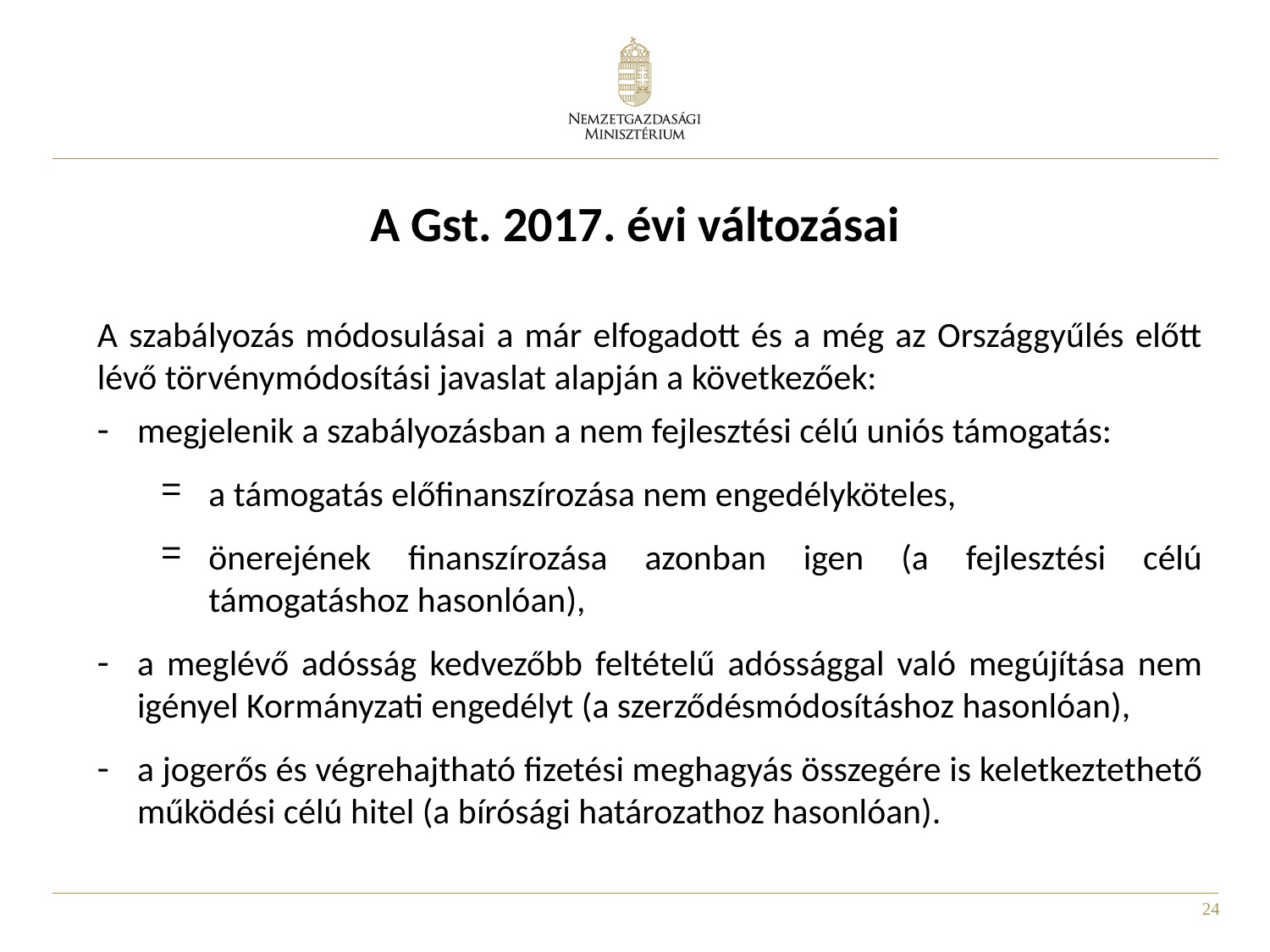

A Gst. 2017. évi változásai
A szabályozás módosulásai a már elfogadott és a még az Országgyűlés előtt lévő törvénymódosítási javaslat alapján a következőek:
megjelenik a szabályozásban a nem fejlesztési célú uniós támogatás:
a támogatás előfinanszírozása nem engedélyköteles,
önerejének finanszírozása azonban igen (a fejlesztési célú támogatáshoz hasonlóan),
a meglévő adósság kedvezőbb feltételű adóssággal való megújítása nem igényel Kormányzati engedélyt (a szerződésmódosításhoz hasonlóan),
a jogerős és végrehajtható fizetési meghagyás összegére is keletkeztethető működési célú hitel (a bírósági határozathoz hasonlóan).